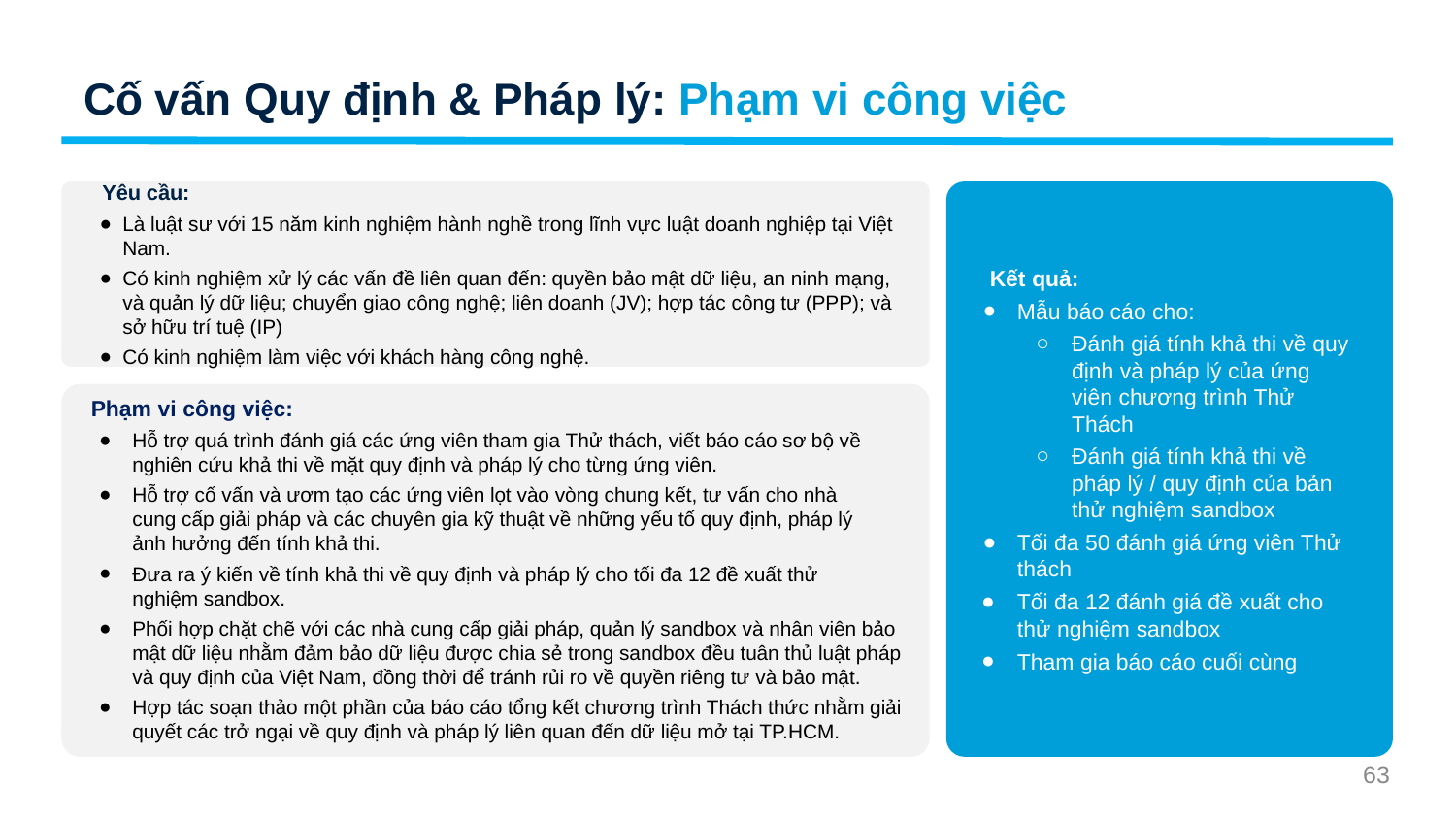

Cố vấn Quy định & Pháp lý: Phạm vi công việc
Yêu cầu:
Là luật sư với 15 năm kinh nghiệm hành nghề trong lĩnh vực luật doanh nghiệp tại Việt Nam.
Có kinh nghiệm xử lý các vấn đề liên quan đến: quyền bảo mật dữ liệu, an ninh mạng, và quản lý dữ liệu; chuyển giao công nghệ; liên doanh (JV); hợp tác công tư (PPP); và sở hữu trí tuệ (IP)
Có kinh nghiệm làm việc với khách hàng công nghệ.
Kết quả:
Mẫu báo cáo cho:
Đánh giá tính khả thi về quy định và pháp lý của ứng viên chương trình Thử Thách
Đánh giá tính khả thi về pháp lý / quy định của bản thử nghiệm sandbox
Tối đa 50 đánh giá ứng viên Thử thách
Tối đa 12 đánh giá đề xuất cho thử nghiệm sandbox
Tham gia báo cáo cuối cùng
 Phạm vi công việc:
Hỗ trợ quá trình đánh giá các ứng viên tham gia Thử thách, viết báo cáo sơ bộ về nghiên cứu khả thi về mặt quy định và pháp lý cho từng ứng viên.
Hỗ trợ cố vấn và ươm tạo các ứng viên lọt vào vòng chung kết, tư vấn cho nhà  cung cấp giải pháp và các chuyên gia kỹ thuật về những yếu tố quy định, pháp lý ảnh hưởng đến tính khả thi.
Đưa ra ý kiến ​​về tính khả thi về quy định và pháp lý cho tối đa 12 đề xuất thử nghiệm sandbox.
Phối hợp chặt chẽ với các nhà cung cấp giải pháp, quản lý sandbox và nhân viên bảo mật dữ liệu nhằm đảm bảo dữ liệu được chia sẻ trong sandbox đều tuân thủ luật pháp và quy định của Việt Nam, đồng thời để tránh rủi ro về quyền riêng tư và bảo mật.
Hợp tác soạn thảo một phần của báo cáo tổng kết chương trình Thách thức nhằm giải quyết các trở ngại về quy định và pháp lý liên quan đến dữ liệu mở tại TP.HCM.
63